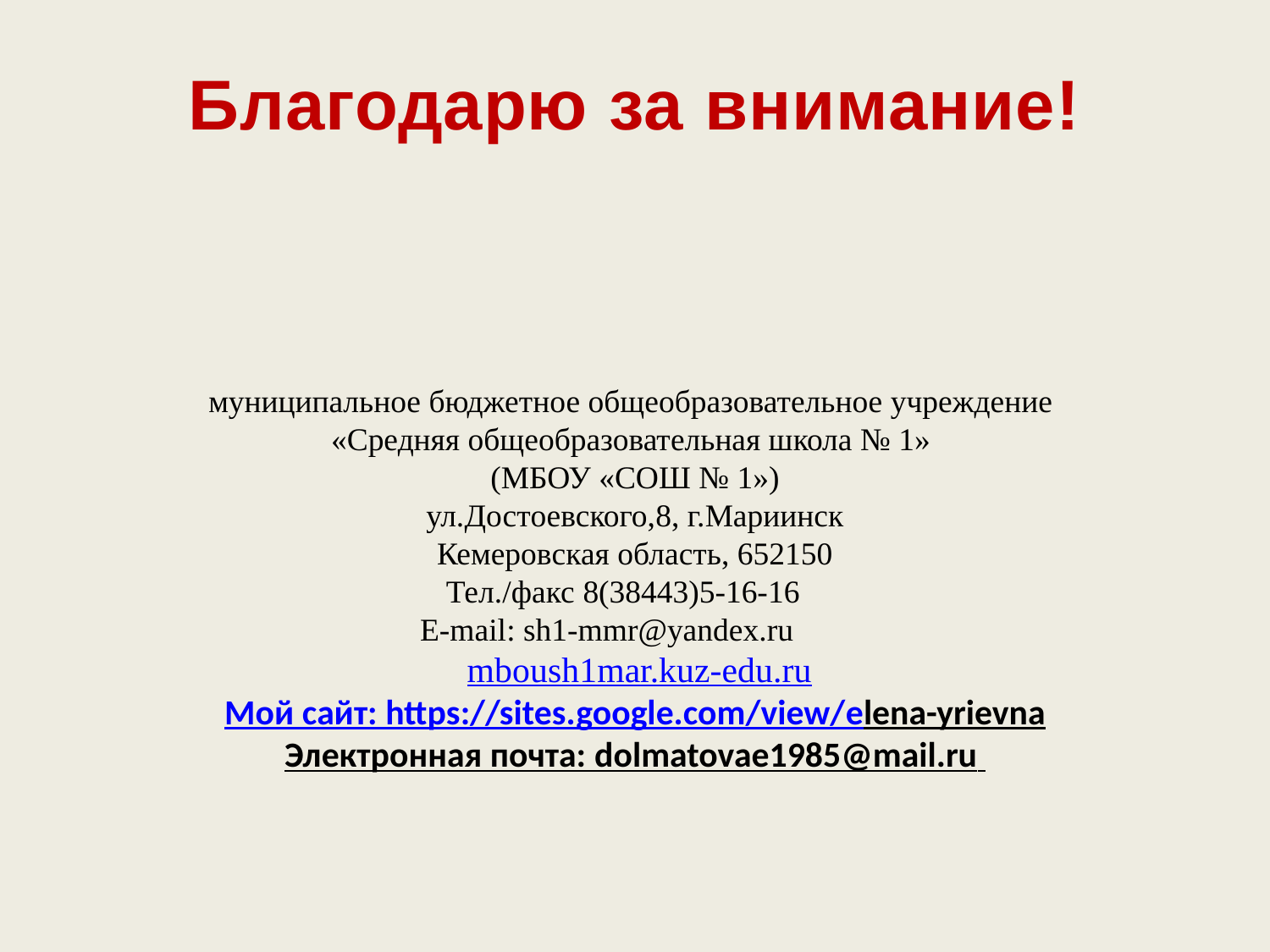

# Благодарю за внимание! муниципальное бюджетное общеобразовательное учреждение «Средняя общеобразовательная школа № 1» (МБОУ «СОШ № 1») ул.Достоевского,8, г.Мариинск Кемеровская область, 652150 Тел./факс 8(38443)5-16-16 E-mail: sh1-mmr@yandex.ru mboush1mar.kuz-edu.ru Мой сайт: https://sites.google.com/view/elena-yrievna Электронная почта: dolmatovae1985@mail.ru